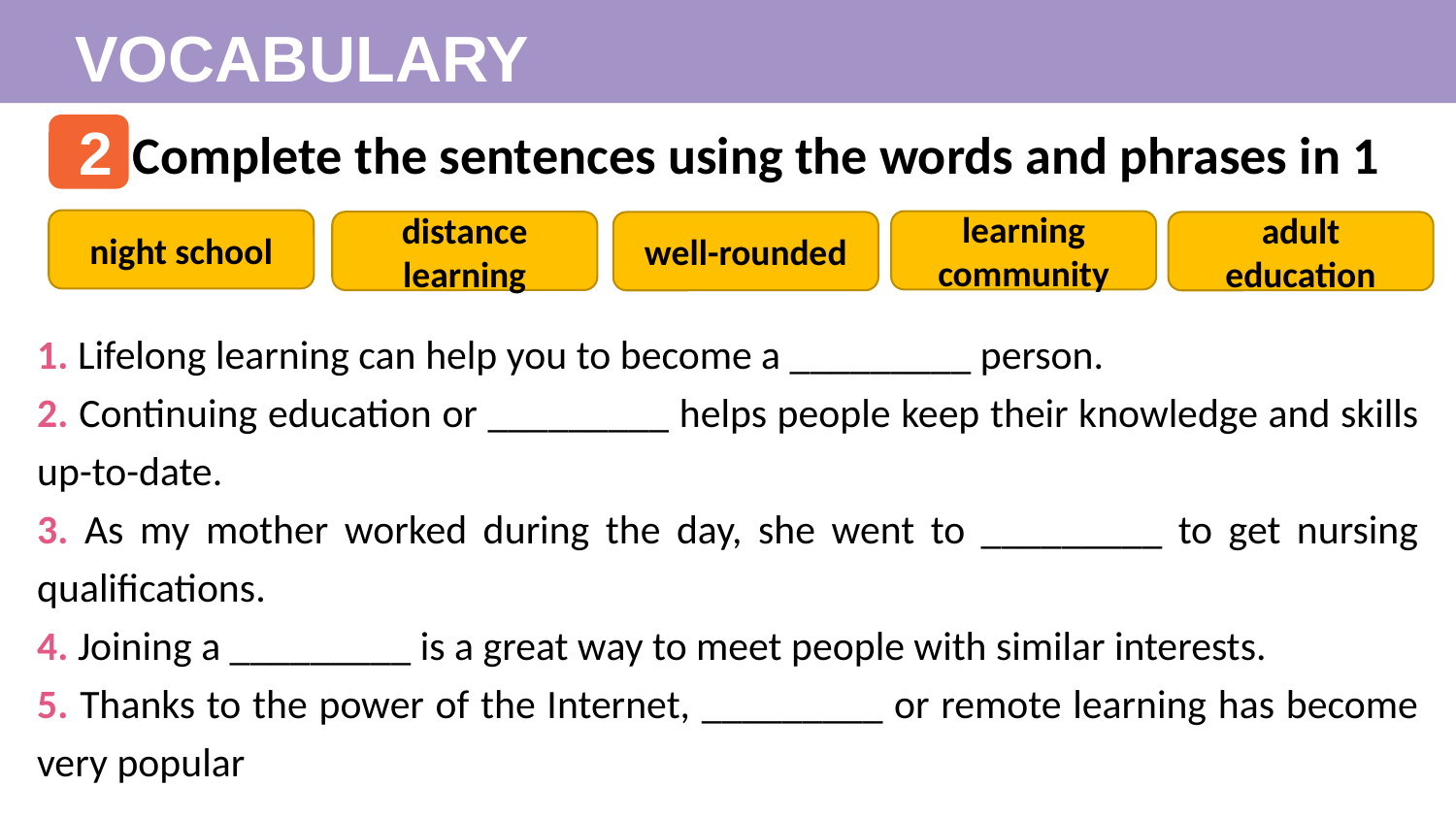

VOCABULARY
2

Complete the sentences using the words and phrases in 1
night school
learning community
distance learning
adult education
well-rounded
1. Lifelong learning can help you to become a _________ person.
2. Continuing education or _________ helps people keep their knowledge and skills up-to-date.
3. As my mother worked during the day, she went to _________ to get nursing qualifications.
4. Joining a _________ is a great way to meet people with similar interests.
5. Thanks to the power of the Internet, _________ or remote learning has become very popular